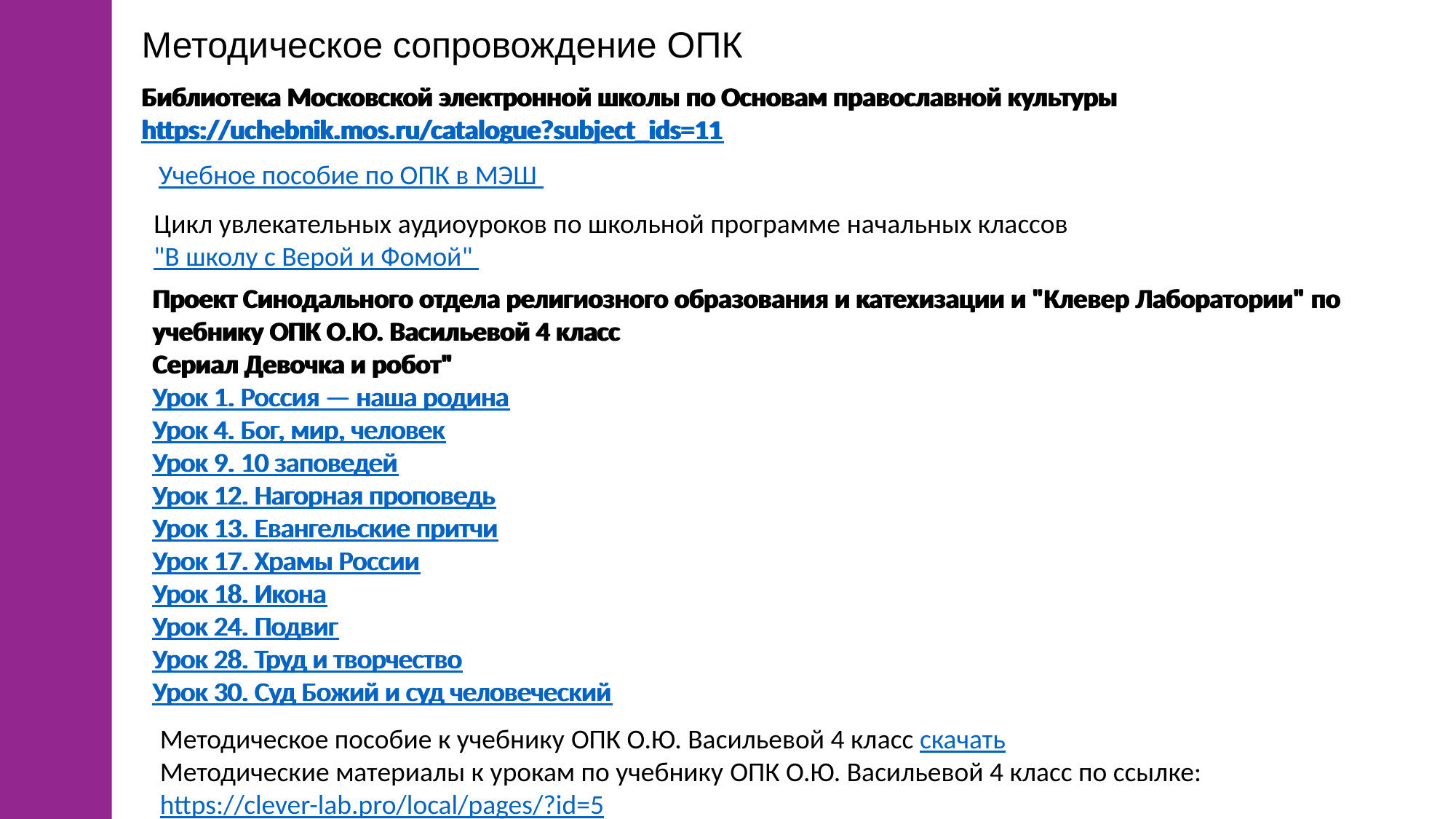

Методическое сопровождение ОПК
Библиотека Московской электронной школы по Основам православной культуры https://uchebnik.mos.ru/catalogue?subject_ids=11

Библиотека Московской электронной школы по Основам православной культуры https://uchebnik.mos.ru/catalogue?subject_ids=11

Учебное пособие по ОПК в МЭШ
Цикл увлекательных аудиоуроков по школьной программе начальных классов "В школу с Верой и Фомой"
Проект Синодального отдела религиозного образования и катехизации и "Клевер Лаборатории" по учебнику ОПК О.Ю. Васильевой 4 класс
Сериал Девочка и робот"
Урок 1. Россия — наша родина
Урок 4. Бог, мир, человек
Урок 9. 10 заповедей
Урок 12. Нагорная проповедь
Урок 13. Евангельские притчи
Урок 17. Храмы России
Урок 18. Икона
Урок 24. Подвиг
Урок 28. Труд и творчество
Урок 30. Суд Божий и суд человеческий

Проект Синодального отдела религиозного образования и катехизации и "Клевер Лаборатории" по учебнику ОПК О.Ю. Васильевой 4 класс
Сериал Девочка и робот"
Урок 1. Россия — наша родина
Урок 4. Бог, мир, человек
Урок 9. 10 заповедей
Урок 12. Нагорная проповедь
Урок 13. Евангельские притчи
Урок 17. Храмы России
Урок 18. Икона
Урок 24. Подвиг
Урок 28. Труд и творчество
Урок 30. Суд Божий и суд человеческий

Методическое пособие к учебнику ОПК О.Ю. Васильевой 4 класс скачать
Методические материалы к урокам по учебнику ОПК О.Ю. Васильевой 4 класс по ссылке: https://clever-lab.pro/local/pages/?id=5